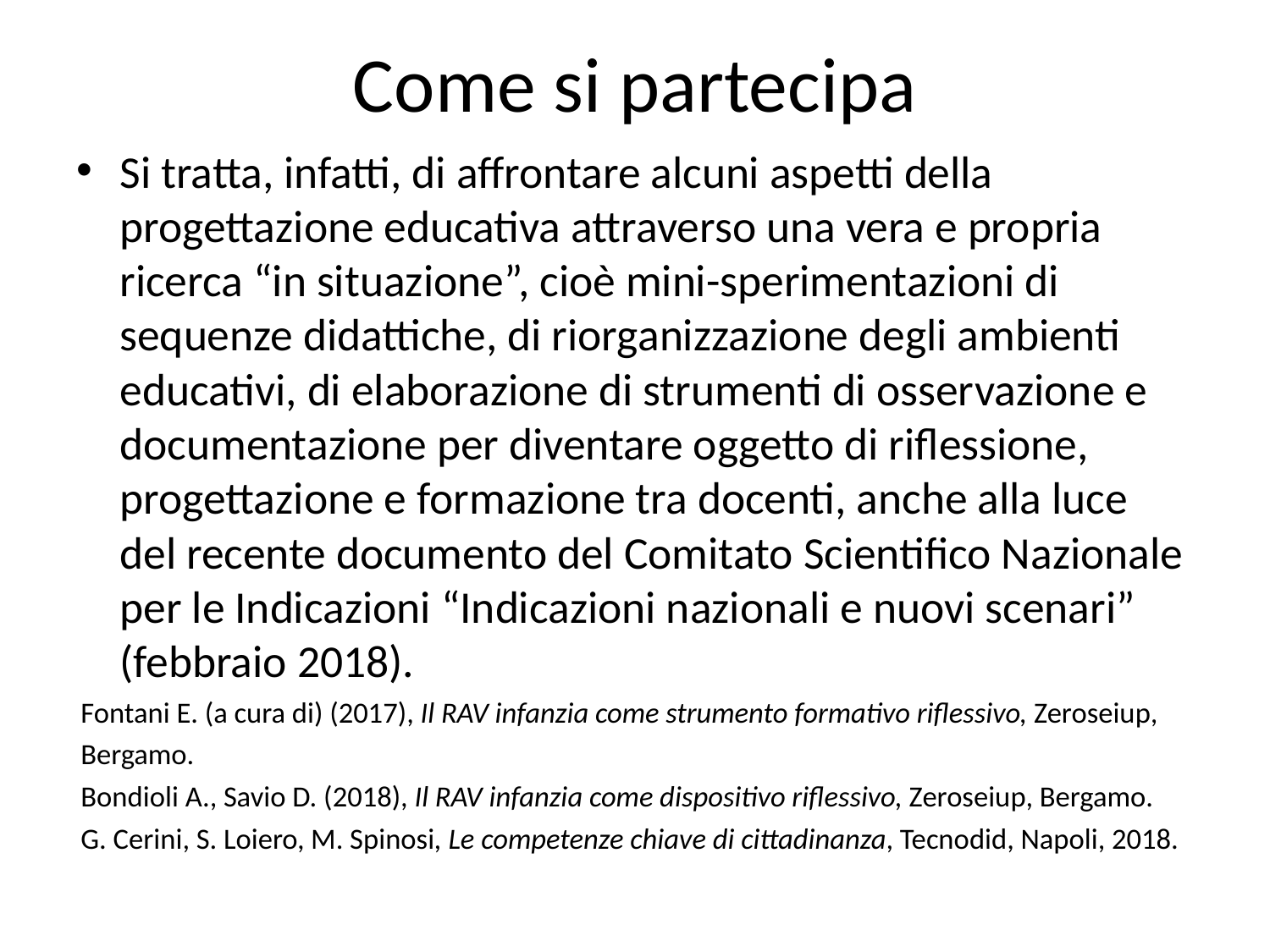

# Come si partecipa
Si tratta, infatti, di affrontare alcuni aspetti della progettazione educativa attraverso una vera e propria ricerca “in situazione”, cioè mini-sperimentazioni di sequenze didattiche, di riorganizzazione degli ambienti educativi, di elaborazione di strumenti di osservazione e documentazione per diventare oggetto di riflessione, progettazione e formazione tra docenti, anche alla luce del recente documento del Comitato Scientifico Nazionale per le Indicazioni “Indicazioni nazionali e nuovi scenari” (febbraio 2018).
Fontani E. (a cura di) (2017), Il RAV infanzia come strumento formativo riflessivo, Zeroseiup, Bergamo.
Bondioli A., Savio D. (2018), Il RAV infanzia come dispositivo riflessivo, Zeroseiup, Bergamo.
G. Cerini, S. Loiero, M. Spinosi, Le competenze chiave di cittadinanza, Tecnodid, Napoli, 2018.